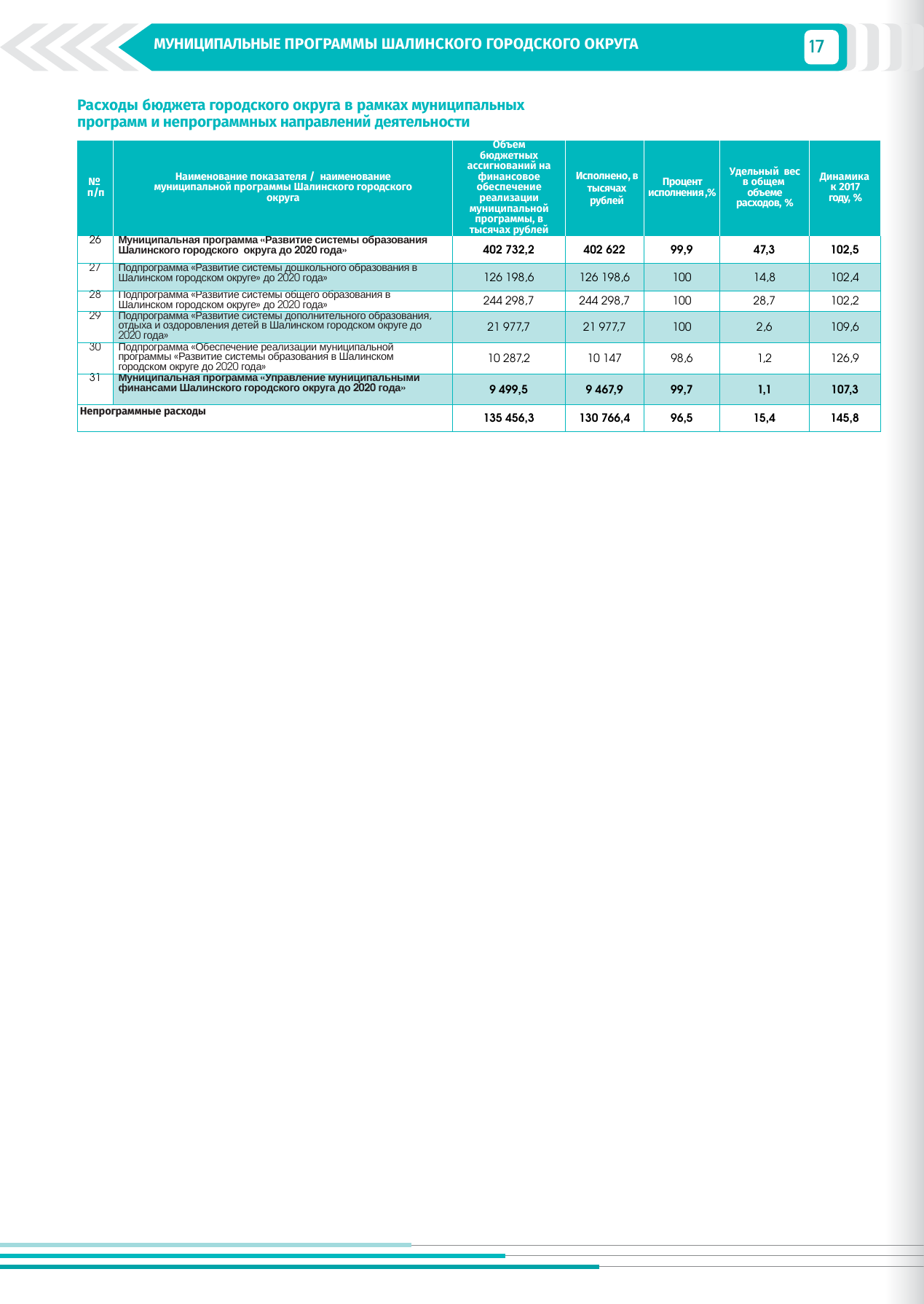

17

МУНИЦИПАЛЬНЫЕ ПРОГРАММЫ ШАЛИНСКОГО ГОРОДСКОГО ОКРУГА
Расходы бюджета городского округа в рамках муниципальных программ и непрограммных направлений деятельности
| № п/п | Наименование показателя / наименование муниципальной программы Шалинского городского округа | Объем бюджетных ассигнований на финансовое обеспечение реализации муниципальной программы, в тысячах рублей | Исполнено, в тысячах рублей | Процент исполнения , % | Удельный вес в общем объеме расходов, % | Динамика к 2017 году, % |
| --- | --- | --- | --- | --- | --- | --- |
| 26 | Муниципальная программа «Развитие системы образования Шалинского городского округа до 2020 года» | 402 732,2 | 402 622 | 99,9 | 47,3 | 102,5 |
| 27 | Подпрограмма «Развитие системы дошкольного образования в Шалинском городском округе» до 2020 года» | 126 198,6 | 126 198,6 | 100 | 14,8 | 102,4 |
| 28 | Подпрограмма «Развитие системы общего образования в Шалинском городском округе» до 2020 года» | 244 298,7 | 244 298,7 | 100 | 28,7 | 102,2 |
| 29 | Подпрограмма «Развитие системы дополнительного образования, отдыха и оздоровления детей в Шалинском городском округе до 2020 года» | 21 977,7 | 21 977,7 | 100 | 2,6 | 109,6 |
| 30 | Подпрограмма «Обеспечение реализации муниципальной программы «Развитие системы образования в Шалинском городском округе до 2020 года» | 10 287,2 | 10 147 | 98,6 | 1,2 | 126,9 |
| 31 | Муниципальная программа «Управление муниципальными финансами Шалинского городского округа до 2020 года» | 9 499,5 | 9 467,9 | 99,7 | 1,1 | 107,3 |
| Непрограммные расходы |  | 135 456,3 | 130 766,4 | 96,5 | 15,4 | 145,8 |